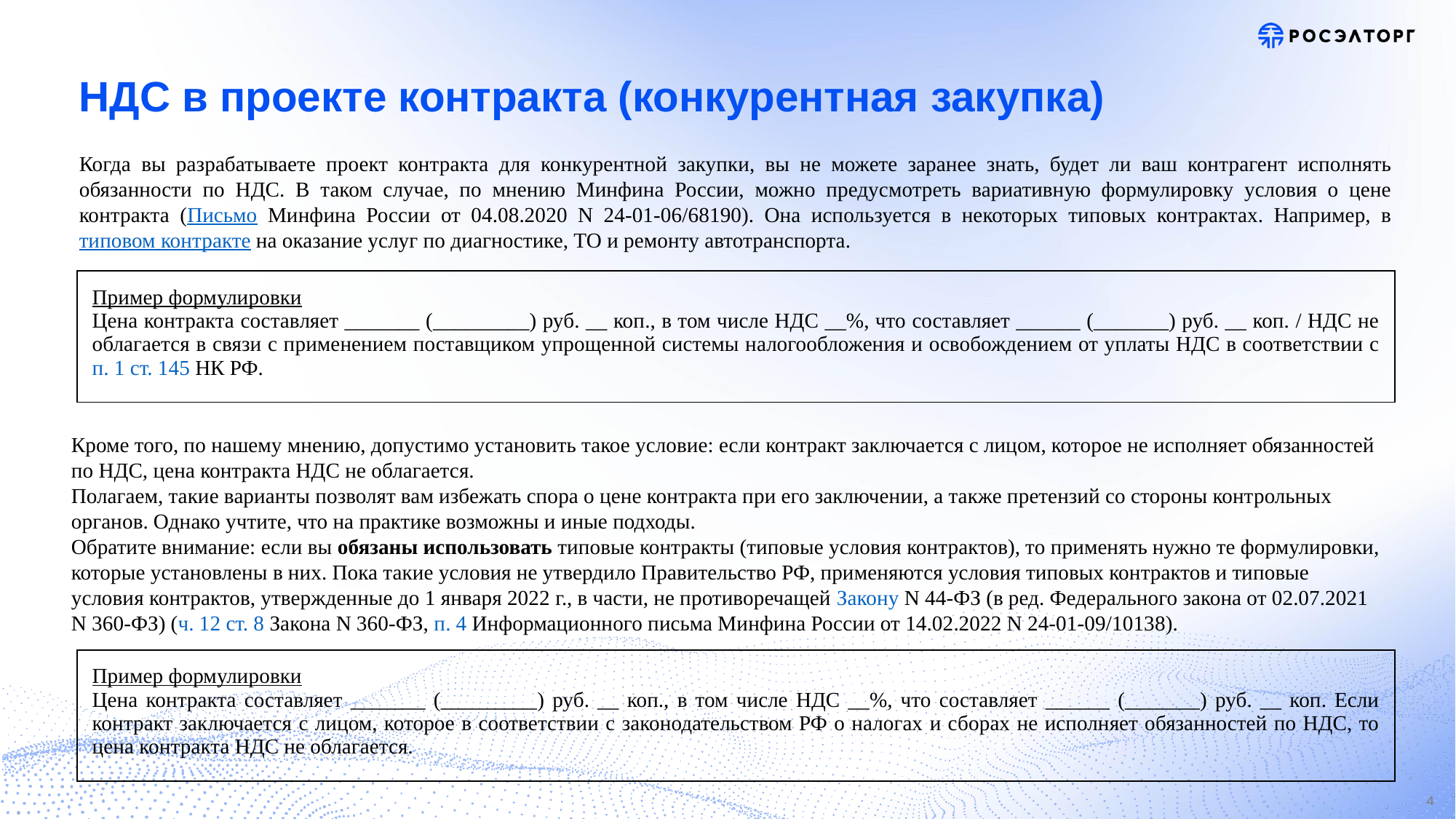

# НДС в проекте контракта (конкурентная закупка)
Когда вы разрабатываете проект контракта для конкурентной закупки, вы не можете заранее знать, будет ли ваш контрагент исполнять обязанности по НДС. В таком случае, по мнению Минфина России, можно предусмотреть вариативную формулировку условия о цене контракта (Письмо Минфина России от 04.08.2020 N 24-01-06/68190). Она используется в некоторых типовых контрактах. Например, в типовом контракте на оказание услуг по диагностике, ТО и ремонту автотранспорта.
| Пример формулировки Цена контракта составляет \_\_\_\_\_\_\_ (\_\_\_\_\_\_\_\_\_) руб. \_\_ коп., в том числе НДС \_\_%, что составляет \_\_\_\_\_\_ (\_\_\_\_\_\_\_) руб. \_\_ коп. / НДС не облагается в связи с применением поставщиком упрощенной системы налогообложения и освобождением от уплаты НДС в соответствии с п. 1 ст. 145 НК РФ. |
| --- |
Кроме того, по нашему мнению, допустимо установить такое условие: если контракт заключается с лицом, которое не исполняет обязанностей по НДС, цена контракта НДС не облагается.
Полагаем, такие варианты позволят вам избежать спора о цене контракта при его заключении, а также претензий со стороны контрольных органов. Однако учтите, что на практике возможны и иные подходы.
Обратите внимание: если вы обязаны использовать типовые контракты (типовые условия контрактов), то применять нужно те формулировки, которые установлены в них. Пока такие условия не утвердило Правительство РФ, применяются условия типовых контрактов и типовые условия контрактов, утвержденные до 1 января 2022 г., в части, не противоречащей Закону N 44-ФЗ (в ред. Федерального закона от 02.07.2021 N 360-ФЗ) (ч. 12 ст. 8 Закона N 360-ФЗ, п. 4 Информационного письма Минфина России от 14.02.2022 N 24-01-09/10138).
| Пример формулировки Цена контракта составляет \_\_\_\_\_\_\_ (\_\_\_\_\_\_\_\_\_) руб. \_\_ коп., в том числе НДС \_\_%, что составляет \_\_\_\_\_\_ (\_\_\_\_\_\_\_) руб. \_\_ коп. Если контракт заключается с лицом, которое в соответствии с законодательством РФ о налогах и сборах не исполняет обязанностей по НДС, то цена контракта НДС не облагается. |
| --- |